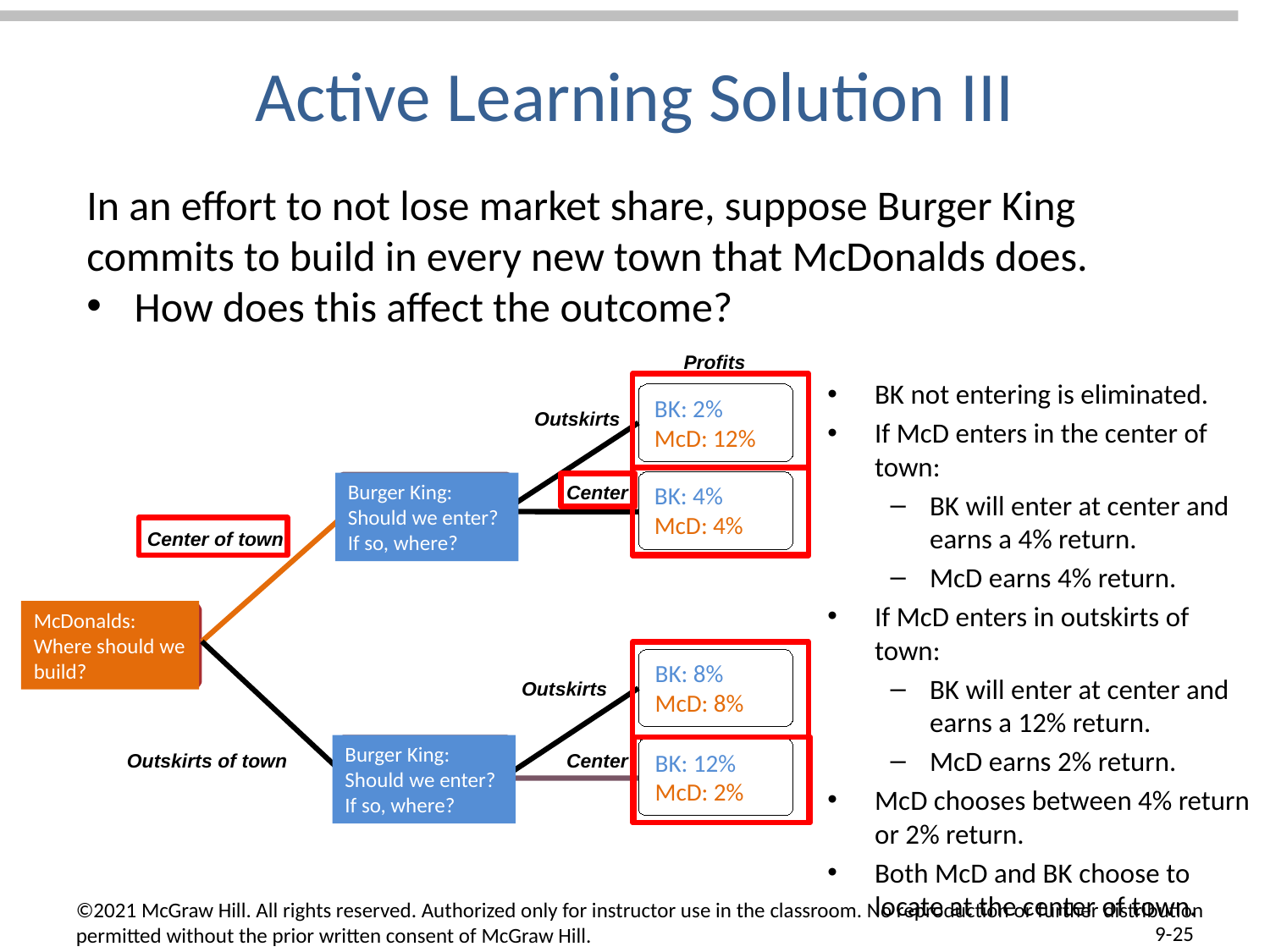

# Active Learning Solution III
In an effort to not lose market share, suppose Burger King commits to build in every new town that McDonalds does.
How does this affect the outcome?
Profits
BK not entering is eliminated.
If McD enters in the center of town:
BK will enter at center and earns a 4% return.
McD earns 4% return.
If McD enters in outskirts of town:
BK will enter at center and earns a 12% return.
McD earns 2% return.
McD chooses between 4% return or 2% return.
Both McD and BK choose to locate at the center of town.

B
u
rg
e
r
K
i
n
g
:
S
h
o
u
l
d
w
e
e
n
t
e
r
?

I
f
s
o
,
 w
h
e
r
e
?
Center of town

Bu
g
e
r
K
i
n
g
:

S
h
o
u
l

w
e
e

t
e
r
?
I
f
s
o

 w
h
e

e
?

BK: 2%
McD: 12%
Outskirts

Burger King: Should we enter? If so, where?

BK: 4%
McD: 4%
Center

McDonalds: Where should we build?

BK: 8%
McD: 8%
Outskirts
Burger King: Should we enter? If so, where?

BK: 12%
McD: 2%
Outskirts of town
Center